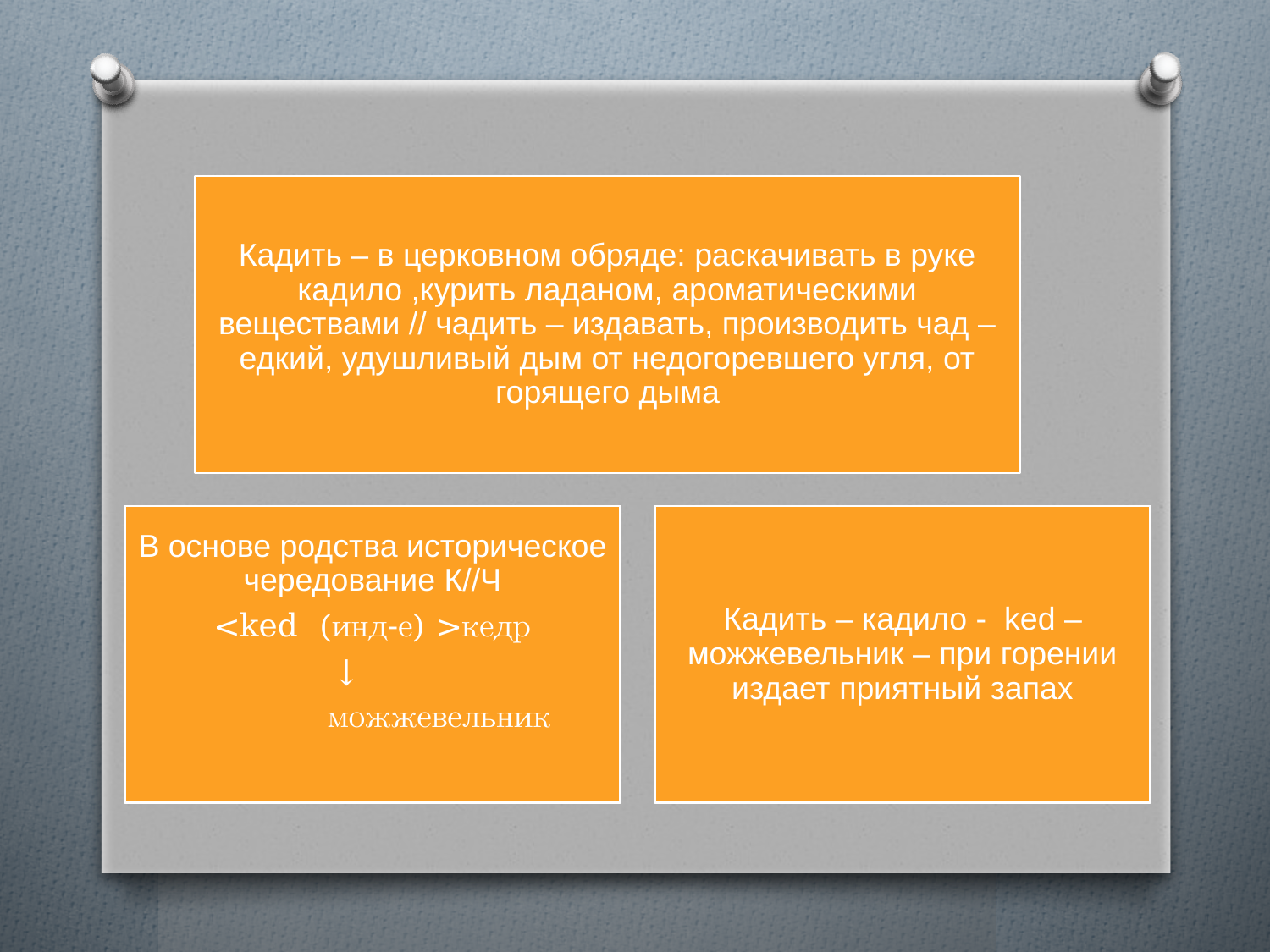

Кадить – в церковном обряде: раскачивать в руке кадило ,курить ладаном, ароматическими веществами // чадить – издавать, производить чад – едкий, удушливый дым от недогоревшего угля, от горящего дыма
В основе родства историческое чередование К//Ч
<ked  (инд-е) >кедр
                    ↓
                   можжевельник

Кадить – кадило -  ked – можжевельник – при горении издает приятный запах